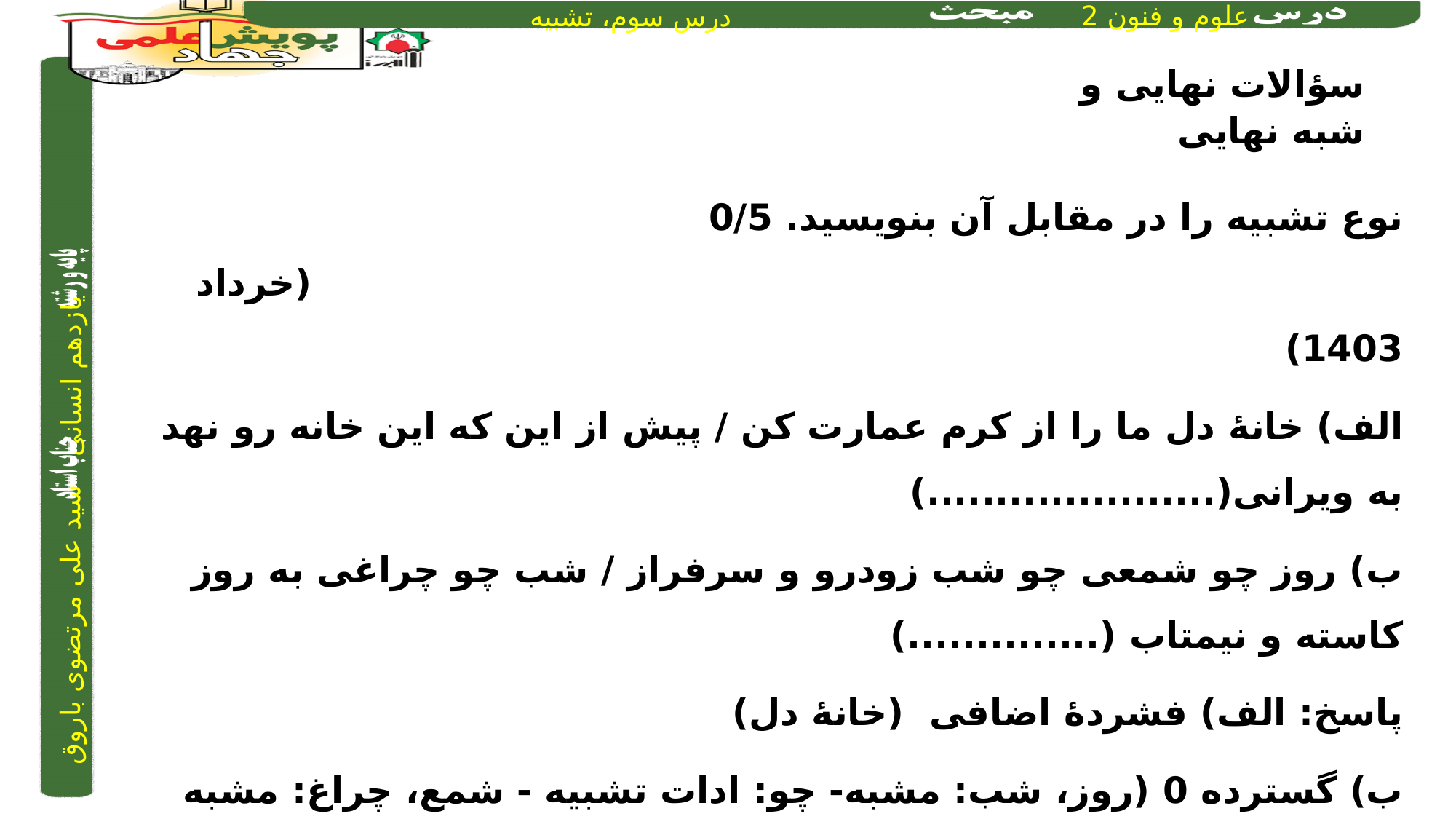

سؤالات نهایی و شبه نهایی
نوع تشبیه را در مقابل آن بنویسید. 0/5																(خرداد 1403)
	الف) خانۀ دل ما را از کرم عمارت کن / پیش از این که این خانه رو نهد به ویرانی(.....................)
	ب) روز چو شمعی چو شب زودرو و سرفراز / شب چو چراغی به روز کاسته و نیم­تاب (..............)
پاسخ: 	الف) فشردۀ اضافی  (خانۀ دل)
	ب) گسترده 0 (روز، شب: مشبه- چو: ادات تشبیه - شمع، چراغ: مشبه به - زودرو و سرفراز، کاسته و نیم­تاب: وجه شبه)